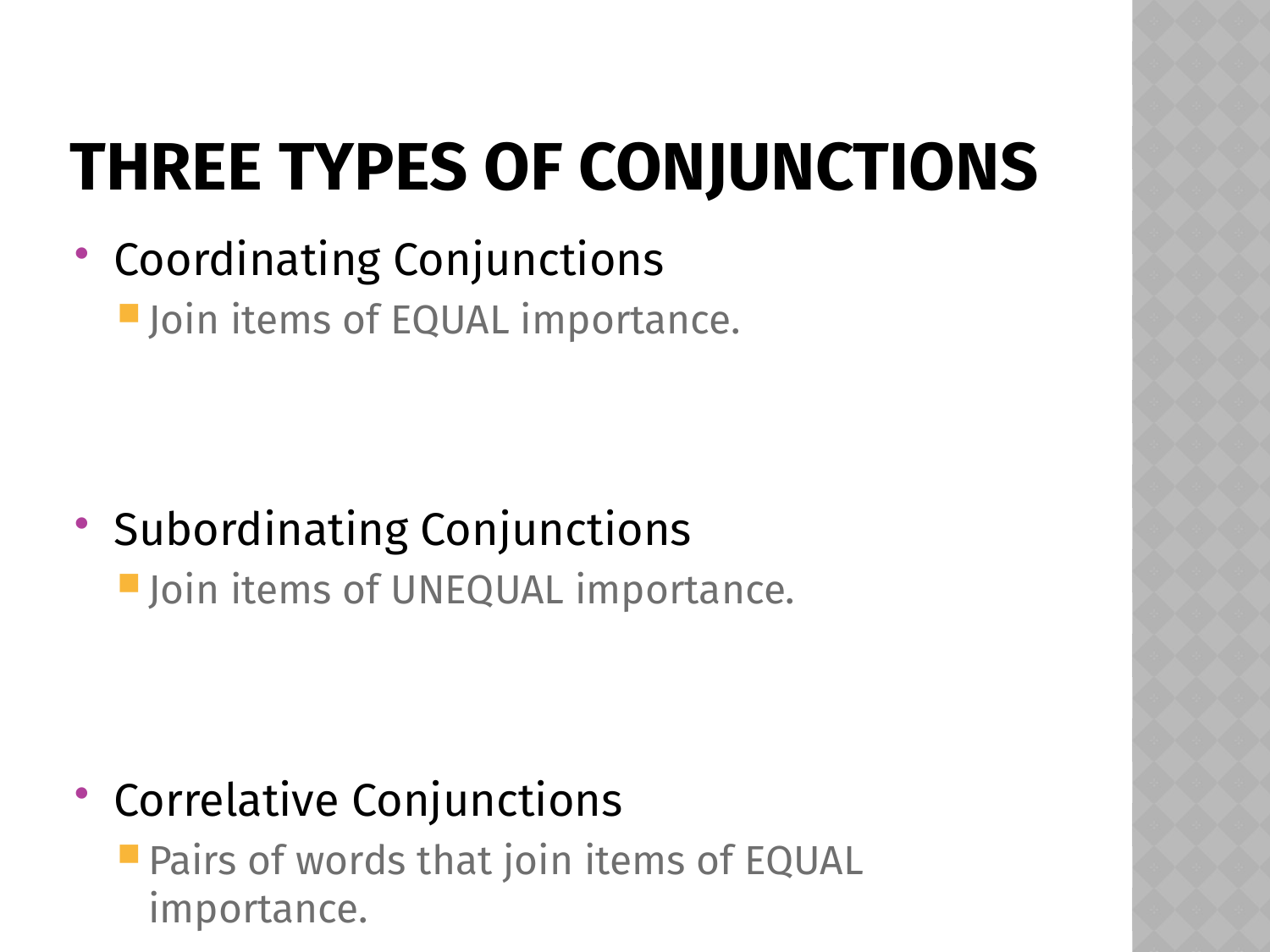

# Three Types of Conjunctions
Coordinating Conjunctions
Join items of EQUAL importance.

Subordinating Conjunctions
Join items of UNEQUAL importance.

Correlative Conjunctions
Pairs of words that join items of EQUAL importance.